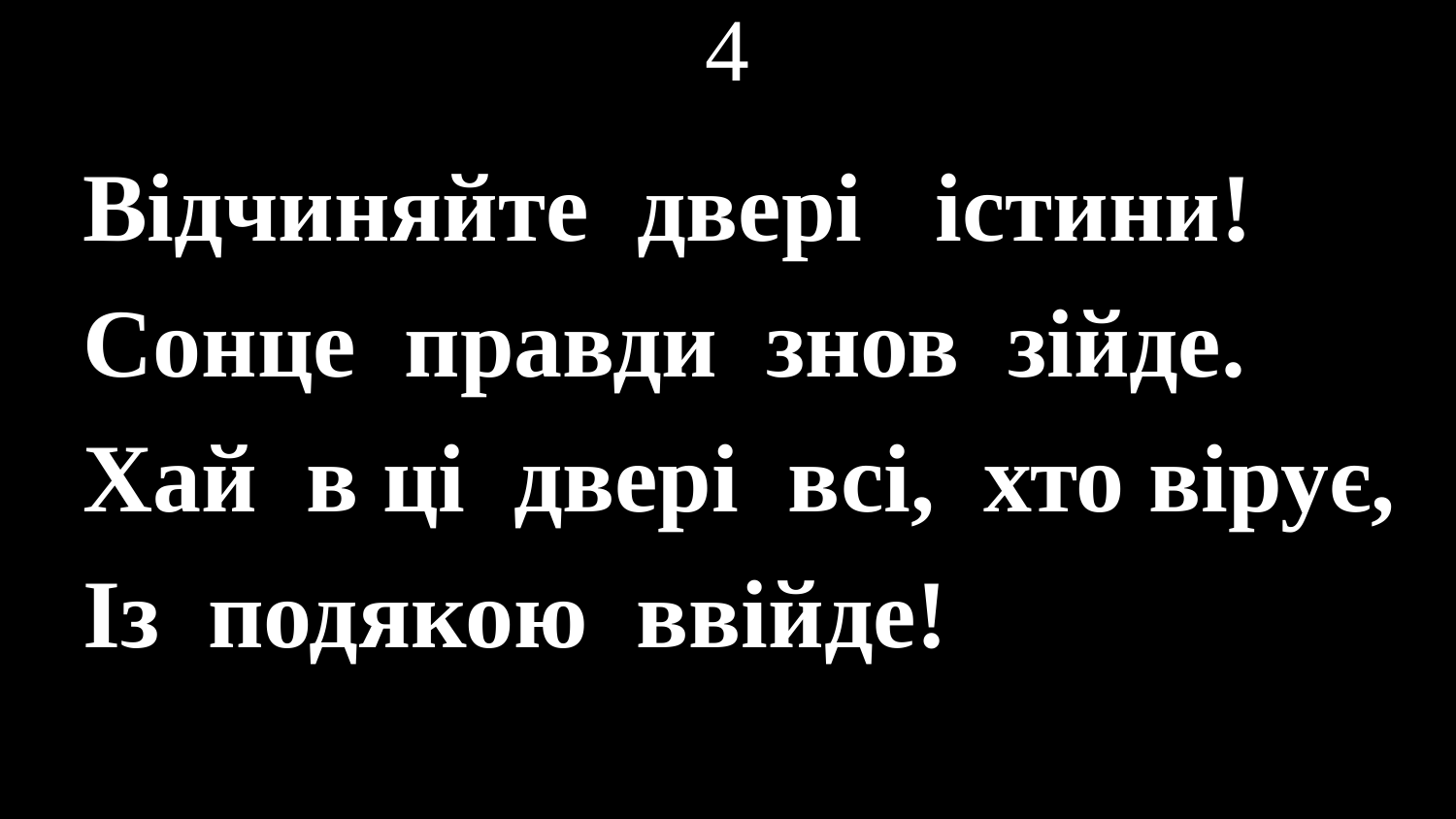

# 4
Відчиняйте  двері   істини!
Сонце  правди  знов  зійде.
Хай  в ці  двері  всі,  хто вірує,
Із  подякою  ввійде!